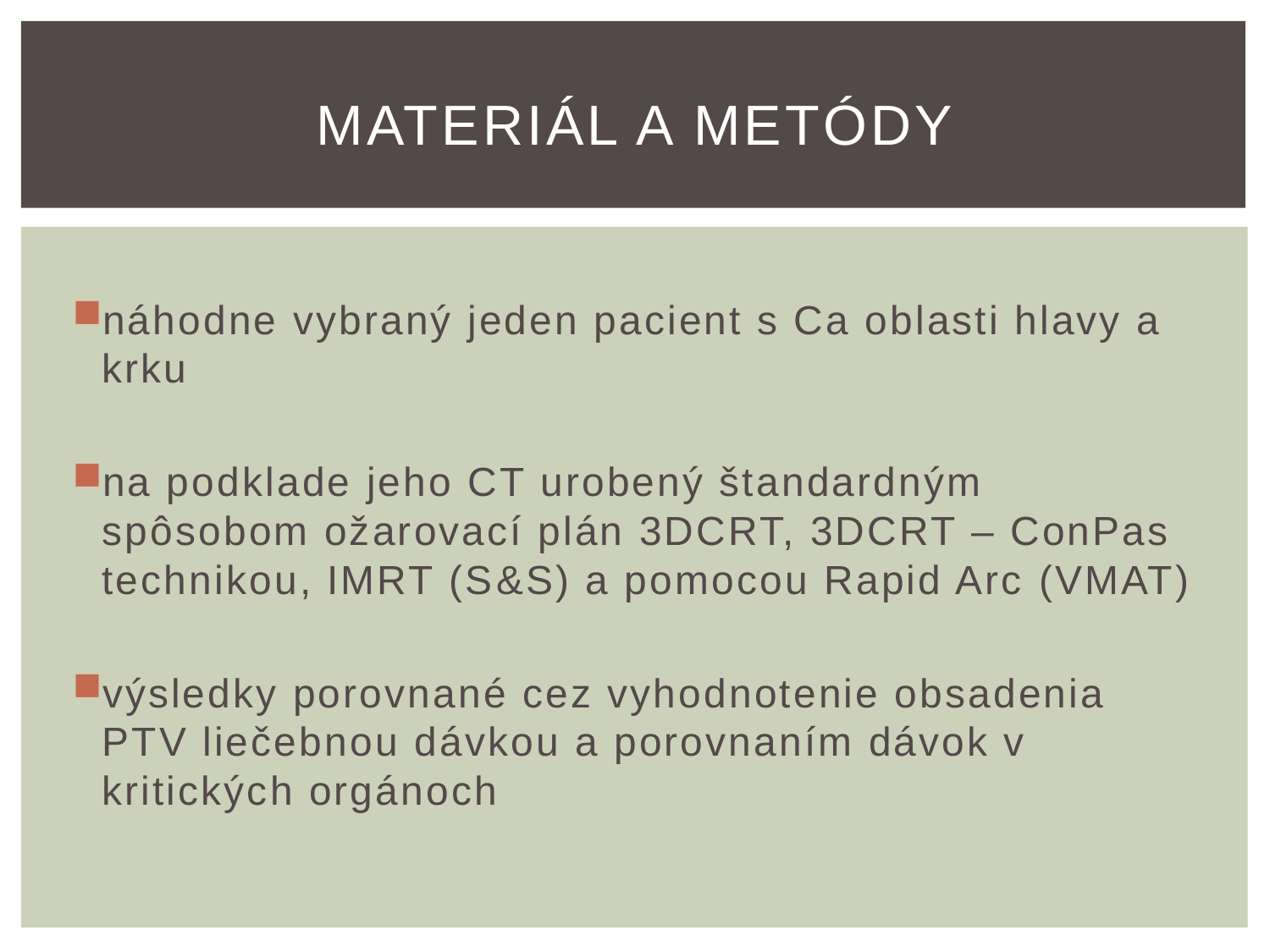

# Materiál a metódy

náhodne vybraný jeden pacient s Ca oblasti hlavy a krku

na podklade jeho CT urobený štandardným spôsobom ožarovací plán 3DCRT, 3DCRT – ConPas technikou, IMRT (S&S) a pomocou Rapid Arc (VMAT)

výsledky porovnané cez vyhodnotenie obsadenia PTV liečebnou dávkou a porovnaním dávok v kritických orgánoch